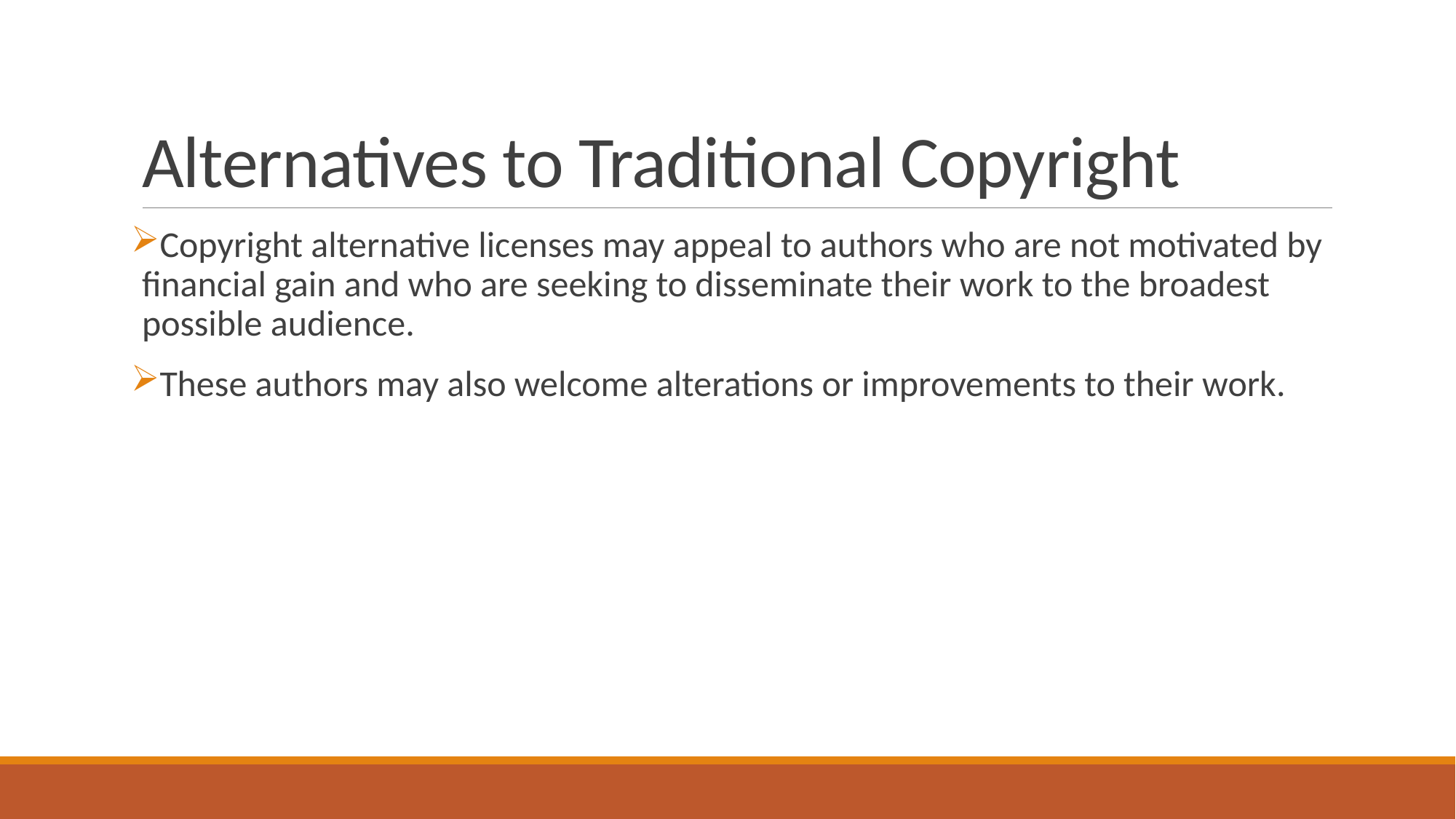

# Alternatives to Traditional Copyright
Copyright alternative licenses may appeal to authors who are not motivated by financial gain and who are seeking to disseminate their work to the broadest possible audience.
These authors may also welcome alterations or improvements to their work.